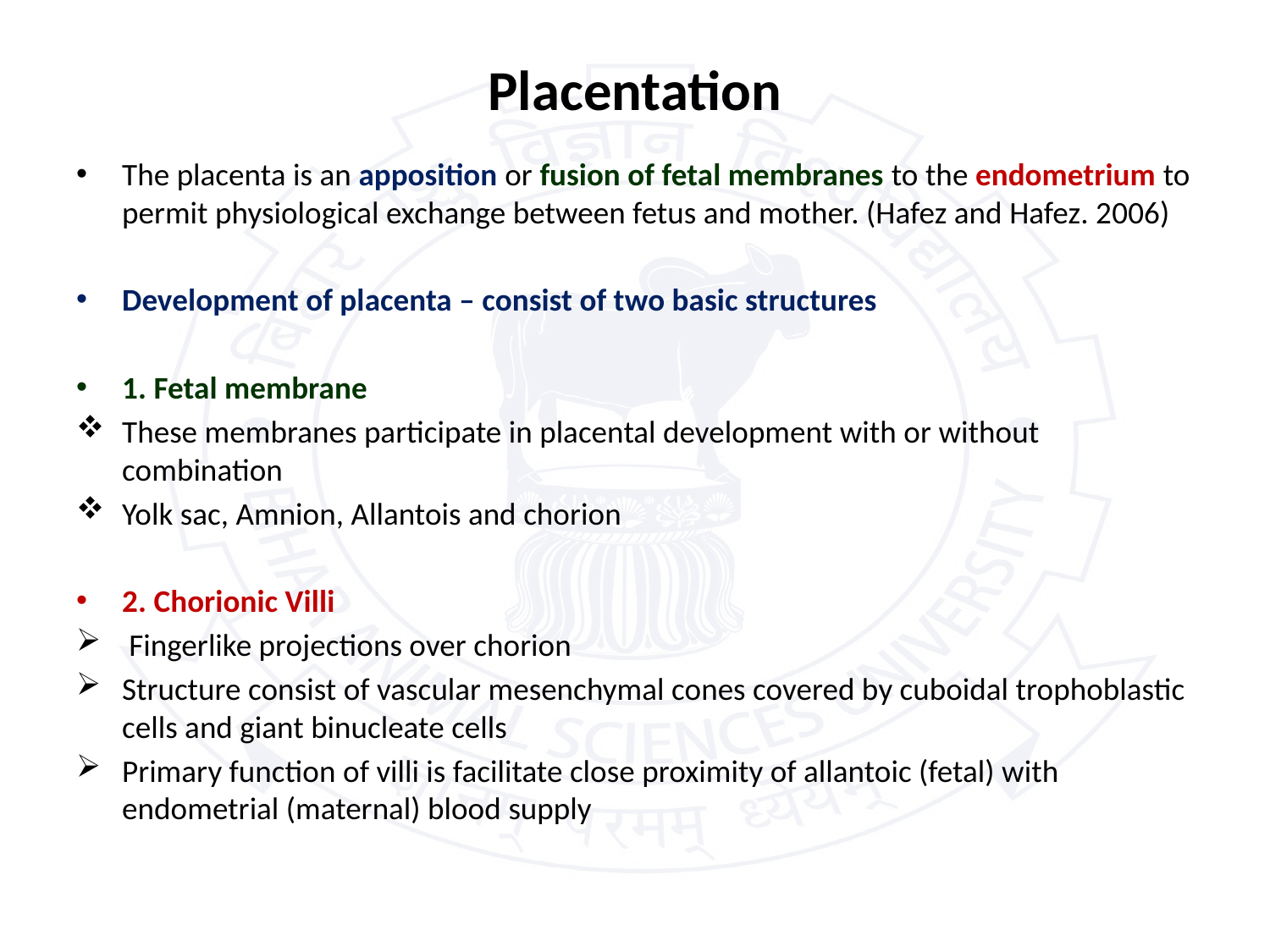

# Placentation
The placenta is an apposition or fusion of fetal membranes to the endometrium to permit physiological exchange between fetus and mother. (Hafez and Hafez. 2006)

Development of placenta – consist of two basic structures

1. Fetal membrane
These membranes participate in placental development with or without combination
Yolk sac, Amnion, Allantois and chorion

2. Chorionic Villi
 Fingerlike projections over chorion
Structure consist of vascular mesenchymal cones covered by cuboidal trophoblastic cells and giant binucleate cells
Primary function of villi is facilitate close proximity of allantoic (fetal) with endometrial (maternal) blood supply